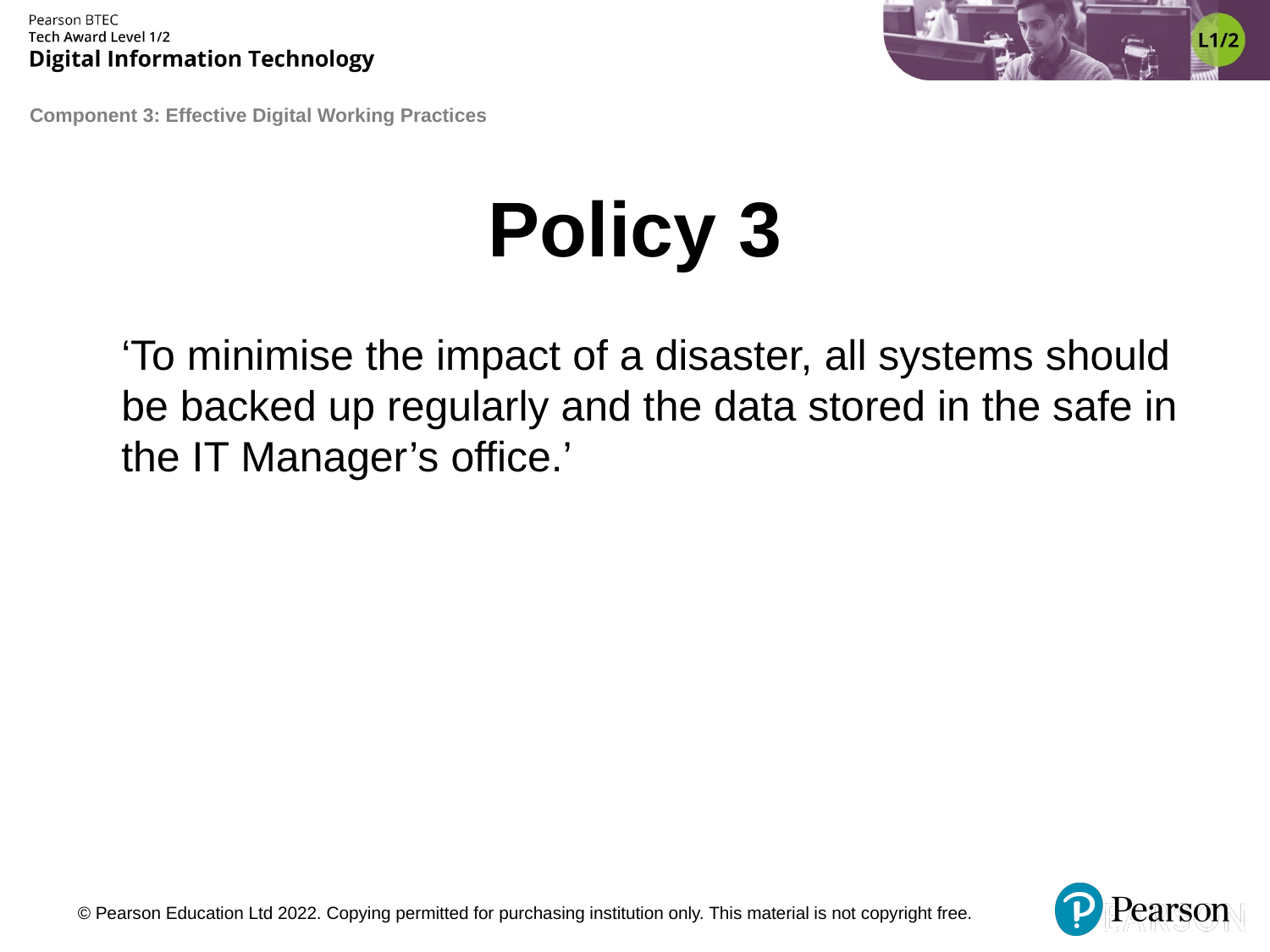

# Policy 3
‘To minimise the impact of a disaster, all systems should be backed up regularly and the data stored in the safe in the IT Manager’s office.’
© Pearson Education Ltd 2022. Copying permitted for purchasing institution only. This material is not copyright free.